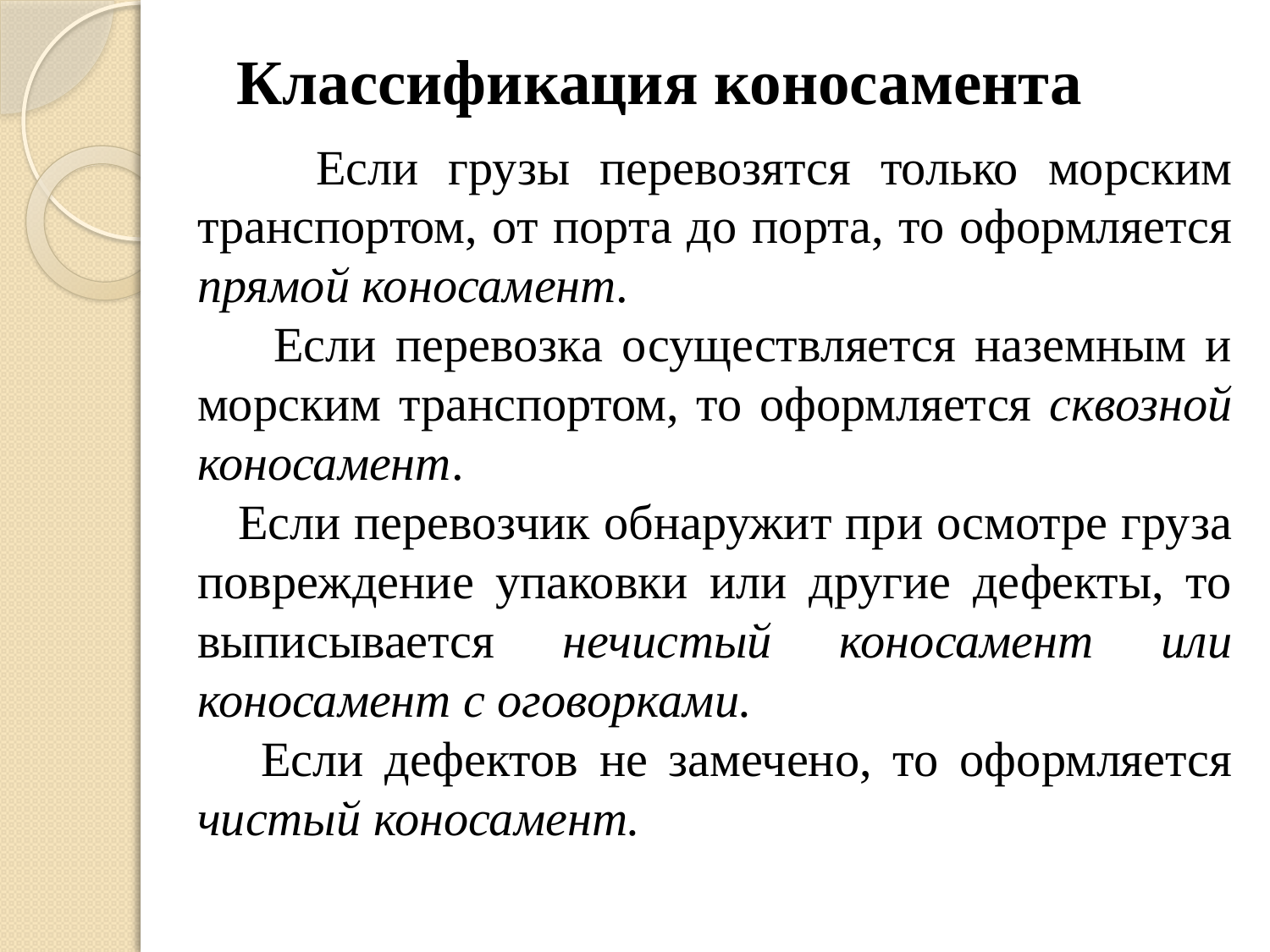

# Классификация коносамента

    Если грузы перевозятся только морским транспортом, от порта до порта, то оформляется прямой коносамент.
    Если перевозка осуществляется наземным и морским транспортом, то оформляется сквозной коносамент.
   Если перевозчик обнаружит при осмотре груза повреждение упаковки или другие дефекты, то выписывается нечистый коносамент или коносамент с оговорками.
   Если дефектов не замечено, то оформляется чистый коносамент.